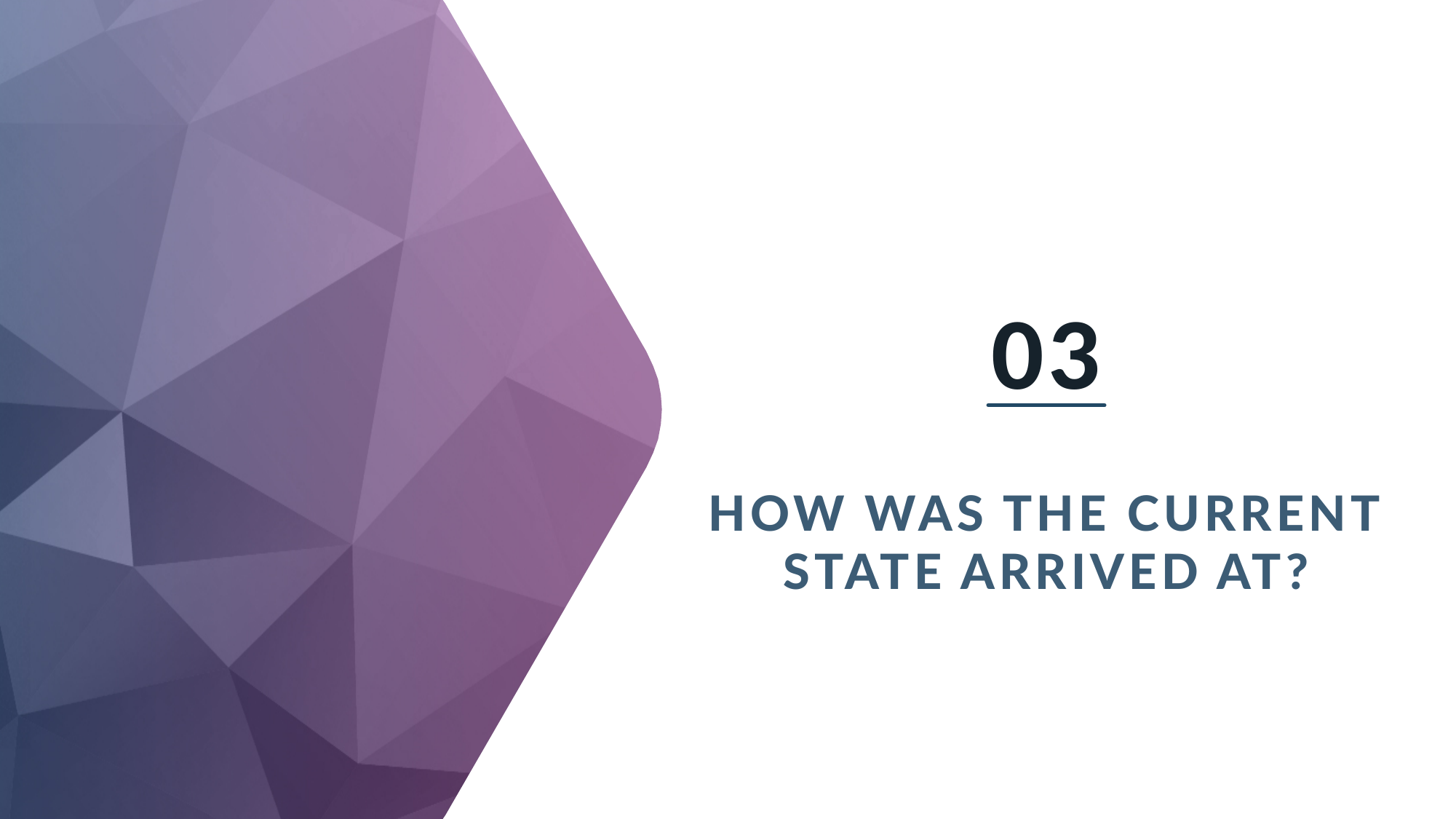

03
HOW WAS THE CURRENT STATE ARRIVED AT?